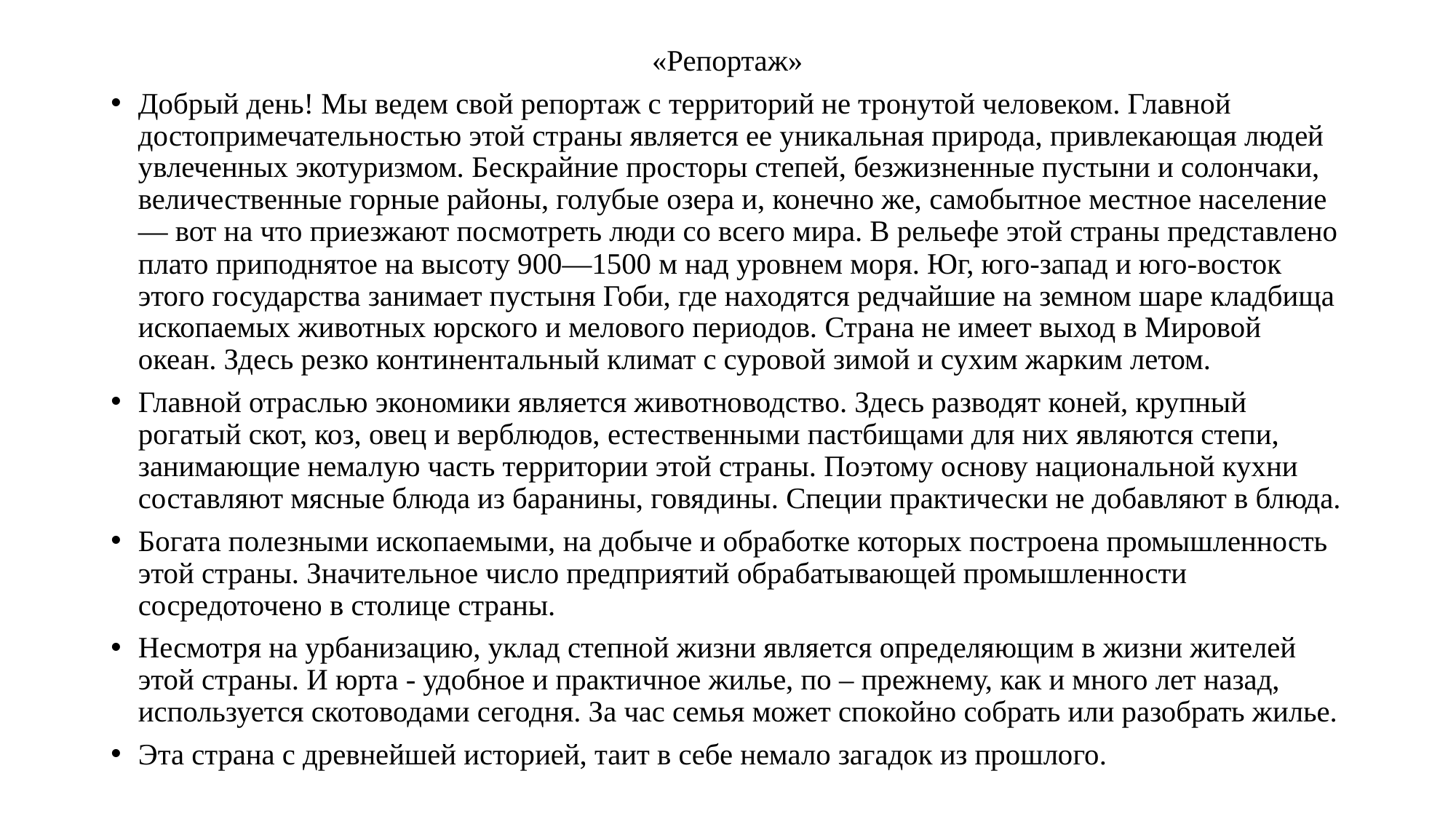

«Репортаж»
Добрый день! Мы ведем свой репортаж с территорий не тронутой человеком. Главной достопримечательностью этой страны является ее уникальная природа, привлекающая людей увлеченных экотуризмом. Бескрайние просторы степей, безжизненные пустыни и солончаки, величественные горные районы, голубые озера и, конечно же, самобытное местное население — вот на что приезжают посмотреть люди со всего мира. В рельефе этой страны представлено плато приподнятое на высоту 900—1500 м над уровнем моря. Юг, юго-запад и юго-восток этого государства занимает пустыня Гоби, где находятся редчайшие на земном шаре кладбища ископаемых животных юрского и мелового периодов. Страна не имеет выход в Мировой океан. Здесь резко континентальный климат с суровой зимой и сухим жарким летом.
Главной отраслью экономики является животноводство. Здесь разводят коней, крупный рогатый скот, коз, овец и верблюдов, естественными пастбищами для них являются степи, занимающие немалую часть территории этой страны. Поэтому основу национальной кухни составляют мясные блюда из баранины, говядины. Специи практически не добавляют в блюда.
Богата полезными ископаемыми, на добыче и обработке которых построена промышленность этой страны. Значительное число предприятий обрабатывающей промышленности сосредоточено в столице страны.
Несмотря на урбанизацию, уклад степной жизни является определяющим в жизни жителей этой страны. И юрта - удобное и практичное жилье, по – прежнему, как и много лет назад, используется скотоводами сегодня. За час семья может спокойно собрать или разобрать жилье.
Эта страна с древнейшей историей, таит в себе немало загадок из прошлого.